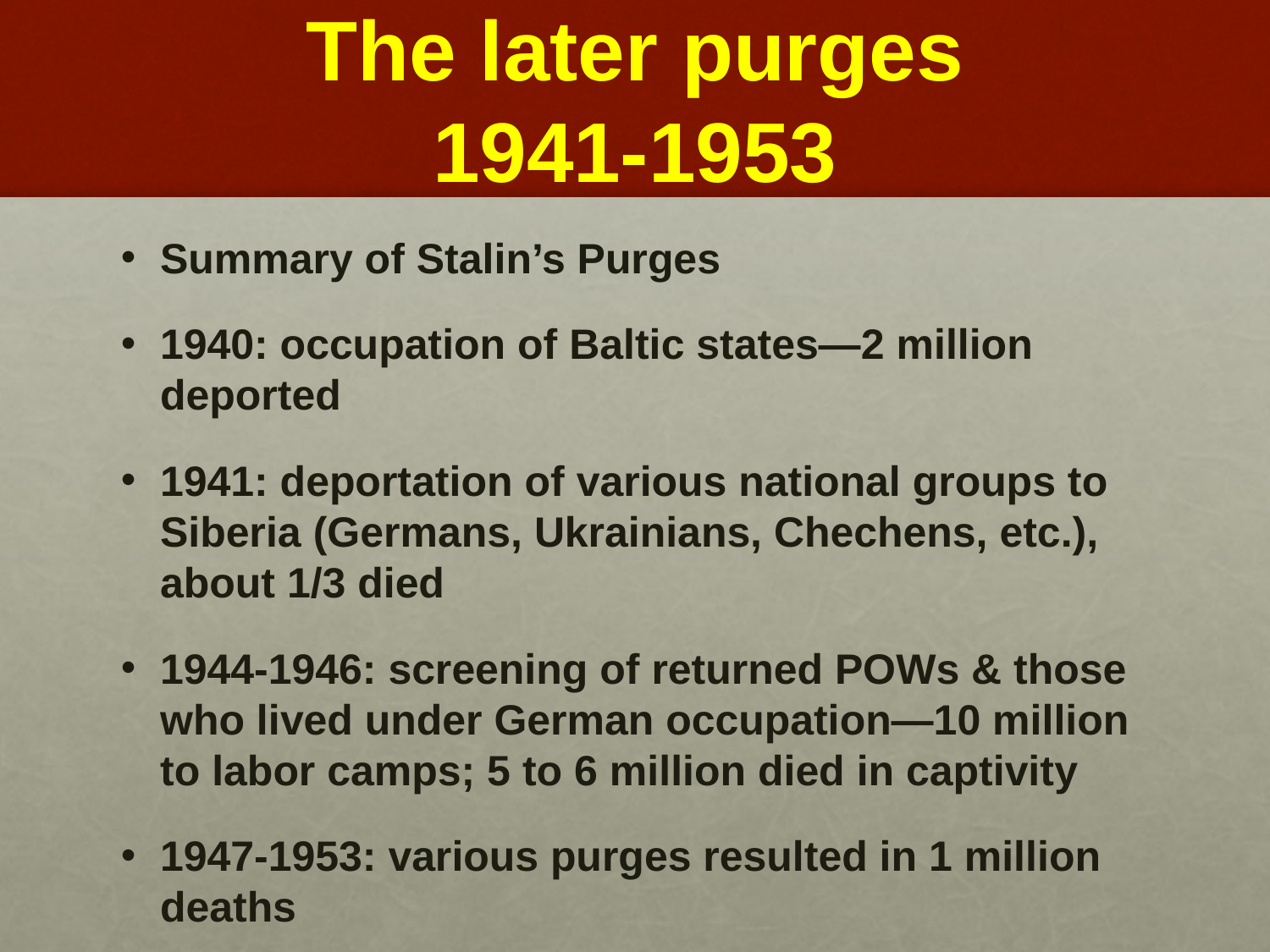

# The later purges 1941-1953
Summary of Stalin’s Purges
1940: occupation of Baltic states—2 million deported
1941: deportation of various national groups to Siberia (Germans, Ukrainians, Chechens, etc.), about 1/3 died
1944-1946: screening of returned POWs & those who lived under German occupation—10 million to labor camps; 5 to 6 million died in captivity
1947-1953: various purges resulted in 1 million deaths